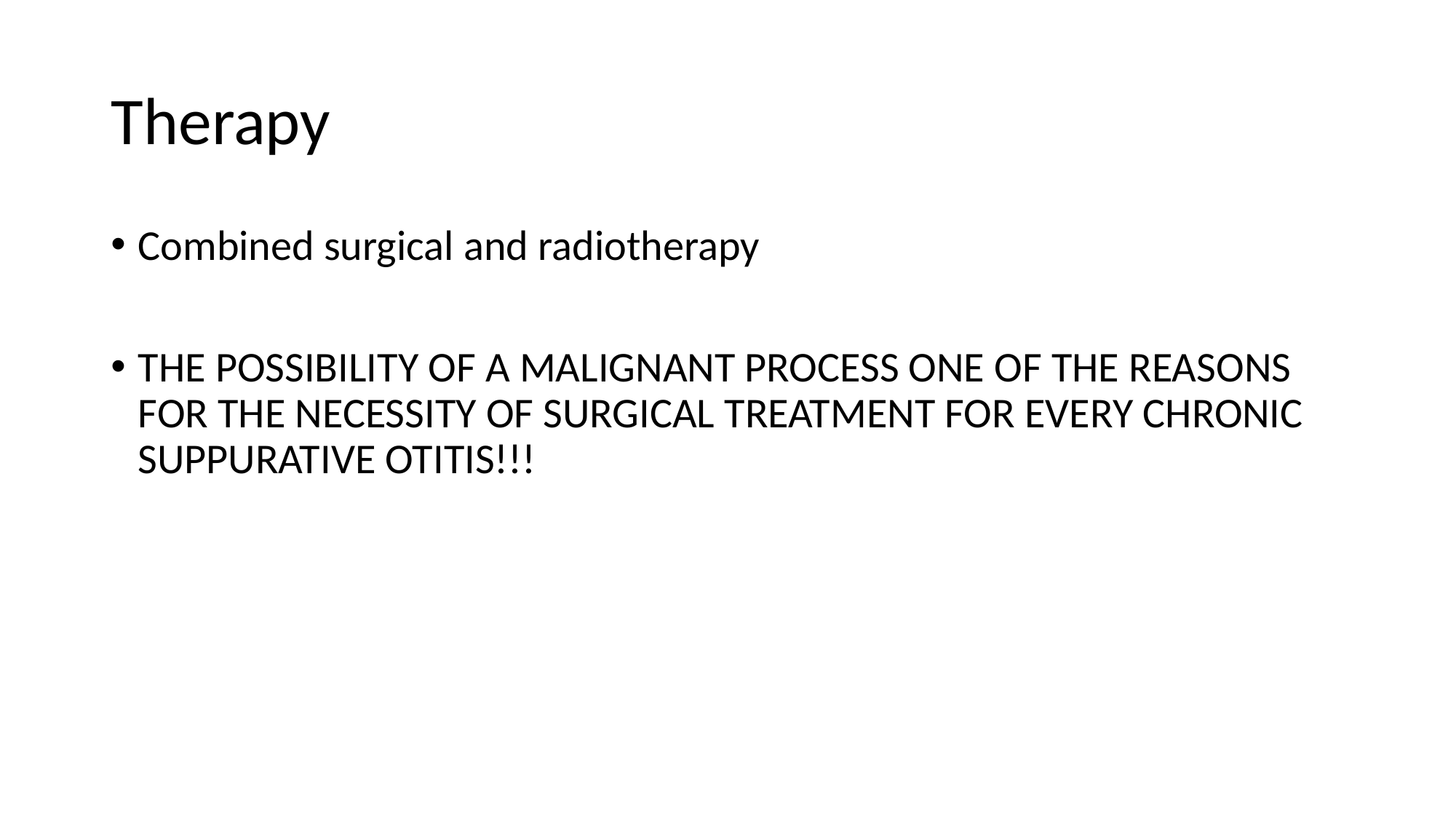

# Therapy
Combined surgical and radiotherapy

THE POSSIBILITY OF A MALIGNANT PROCESS ONE OF THE REASONS FOR THE NECESSITY OF SURGICAL TREATMENT FOR EVERY CHRONIC SUPPURATIVE OTITIS!!!